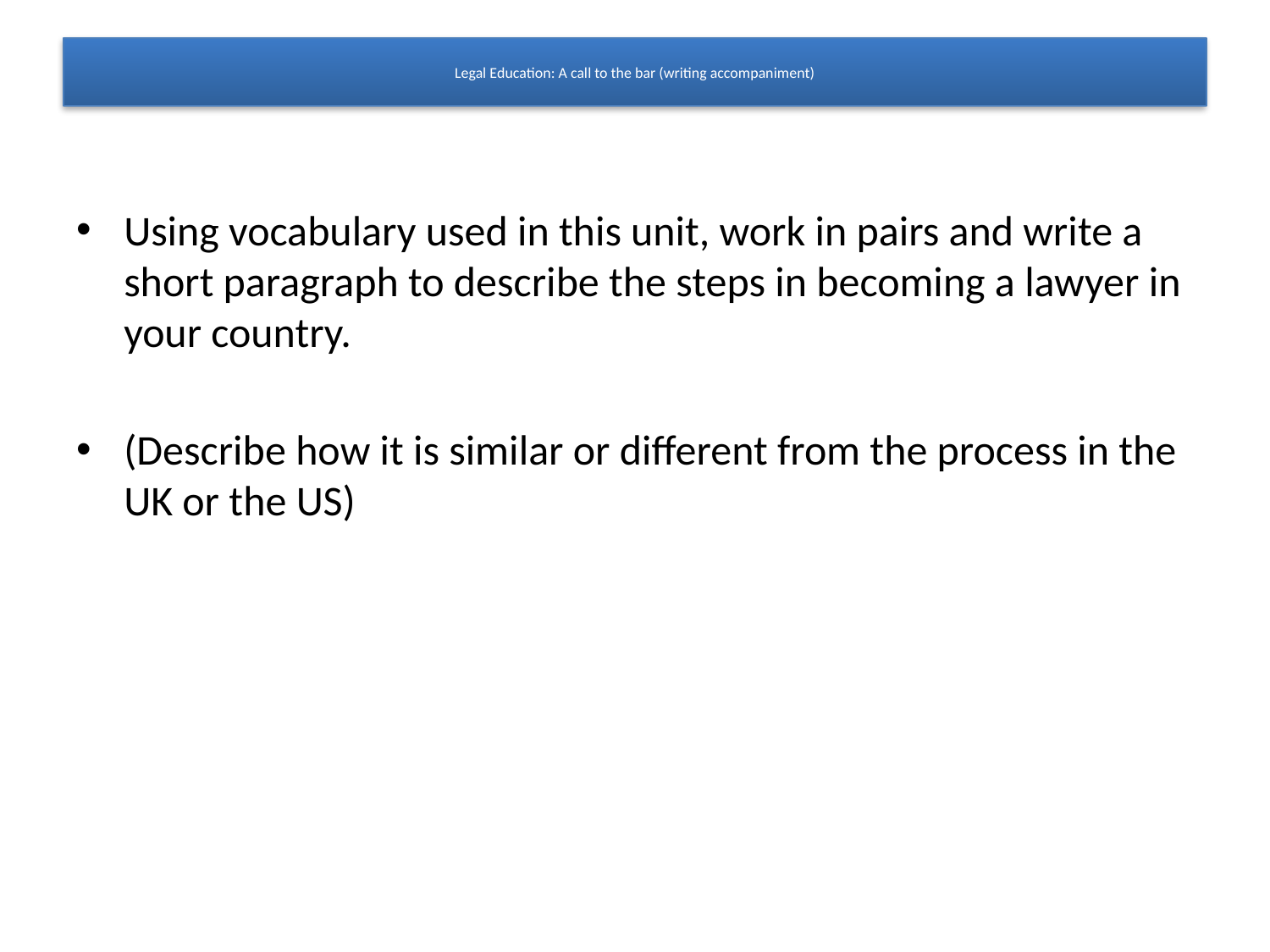

# Legal Education: A call to the bar (writing accompaniment)

Using vocabulary used in this unit, work in pairs and write a short paragraph to describe the steps in becoming a lawyer in your country.

(Describe how it is similar or different from the process in the UK or the US)